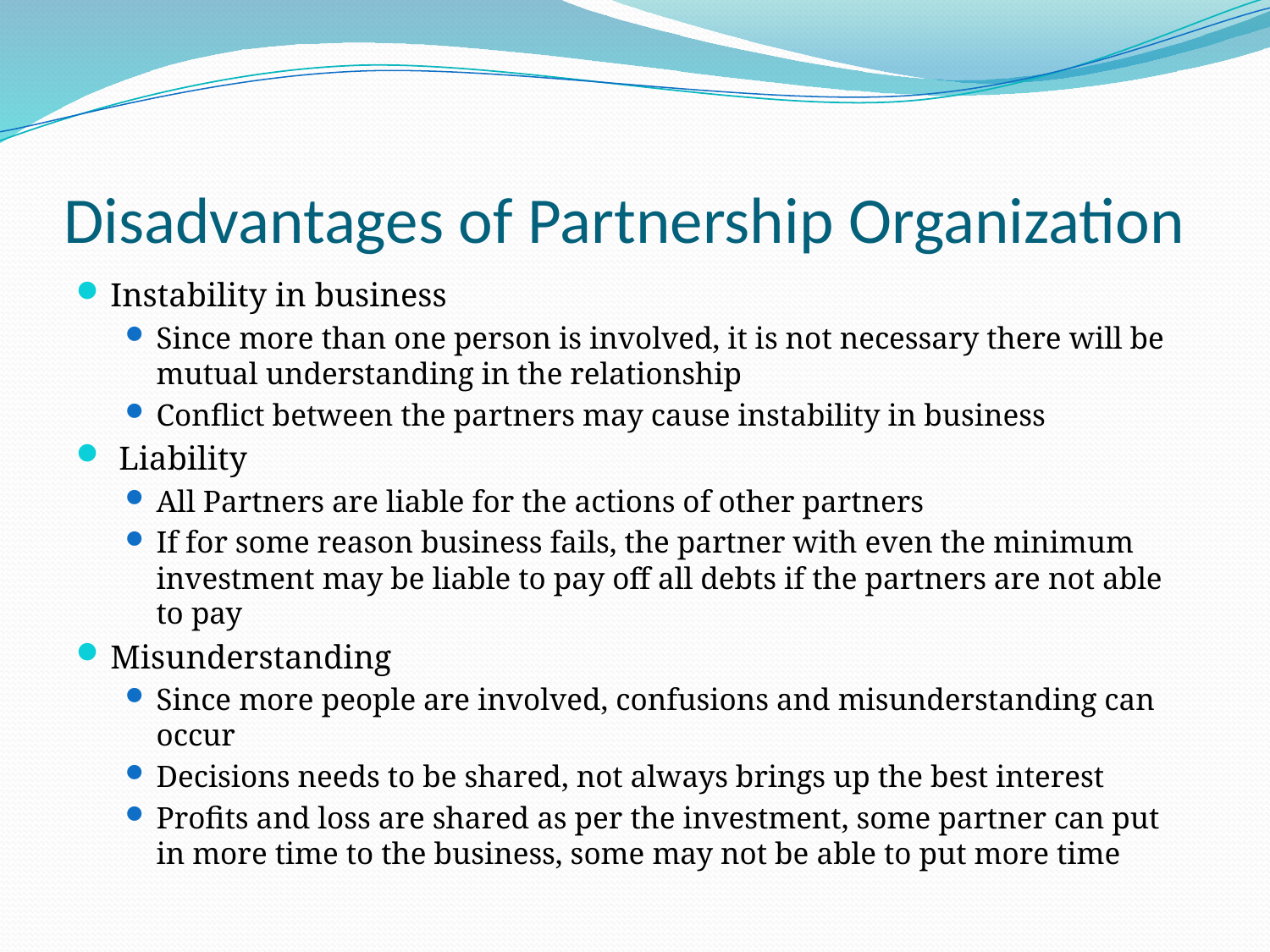

# Disadvantages of Partnership Organization
Instability in business
Since more than one person is involved, it is not necessary there will be mutual understanding in the relationship
Conflict between the partners may cause instability in business
 Liability
All Partners are liable for the actions of other partners
If for some reason business fails, the partner with even the minimum investment may be liable to pay off all debts if the partners are not able to pay
Misunderstanding
Since more people are involved, confusions and misunderstanding can occur
Decisions needs to be shared, not always brings up the best interest
Profits and loss are shared as per the investment, some partner can put in more time to the business, some may not be able to put more time